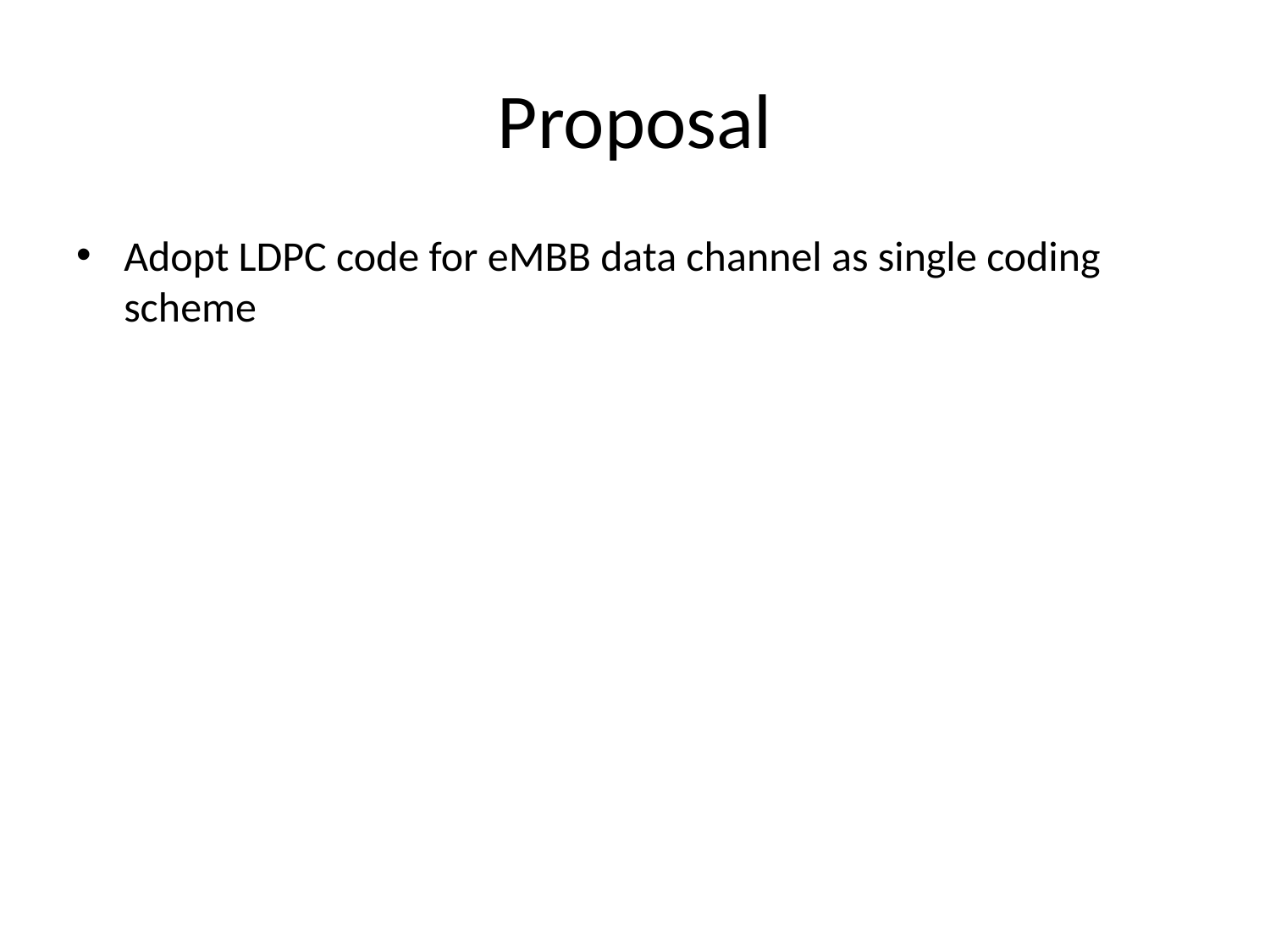

# Proposal
Adopt LDPC code for eMBB data channel as single coding scheme